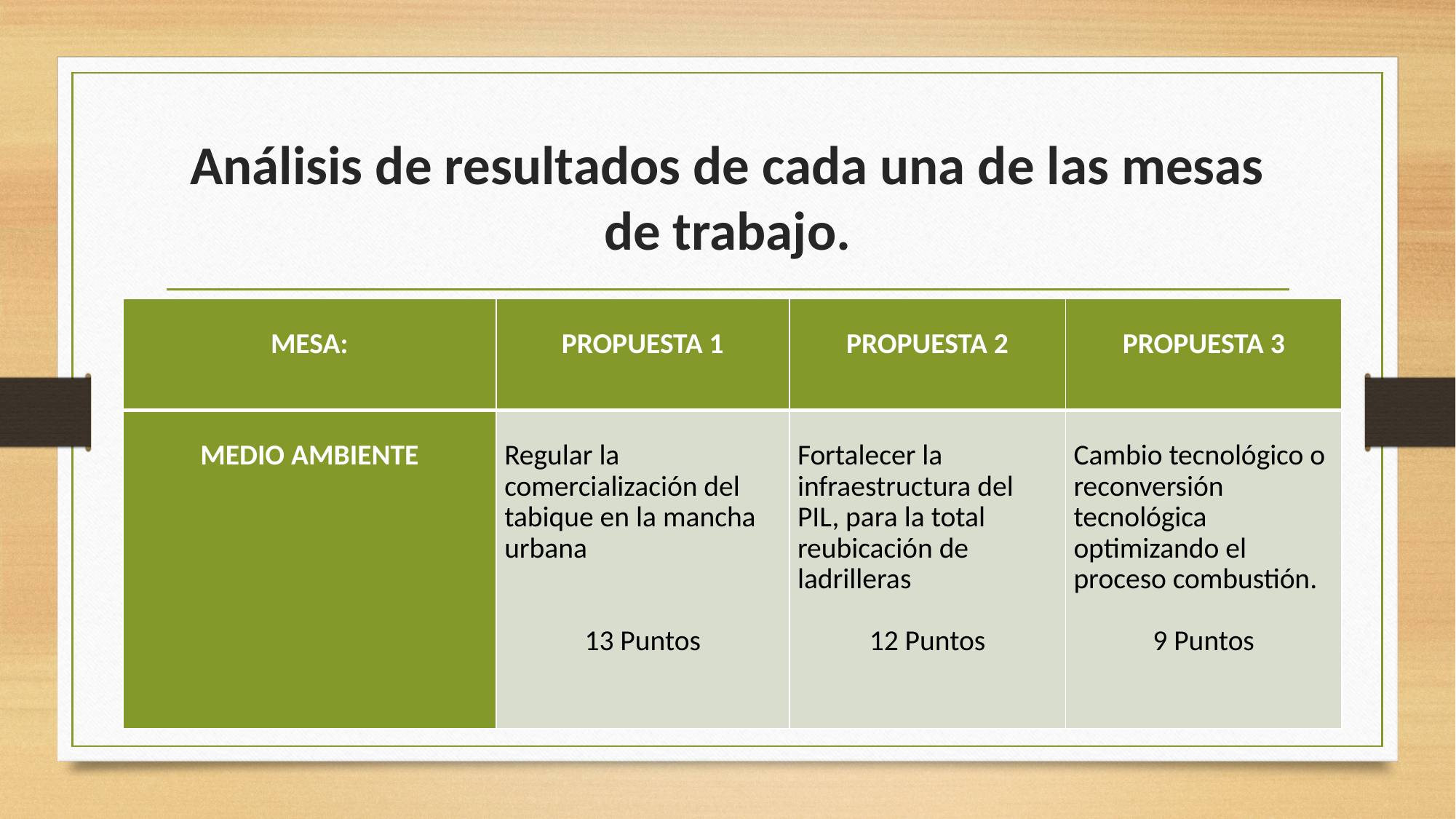

# Análisis de resultados de cada una de las mesas de trabajo.
| MESA: | PROPUESTA 1 | PROPUESTA 2 | PROPUESTA 3 |
| --- | --- | --- | --- |
| MEDIO AMBIENTE | Regular la comercialización del tabique en la mancha urbana     13 Puntos | Fortalecer la infraestructura del PIL, para la total reubicación de ladrilleras   12 Puntos | Cambio tecnológico o reconversión tecnológica optimizando el proceso combustión.   9 Puntos |